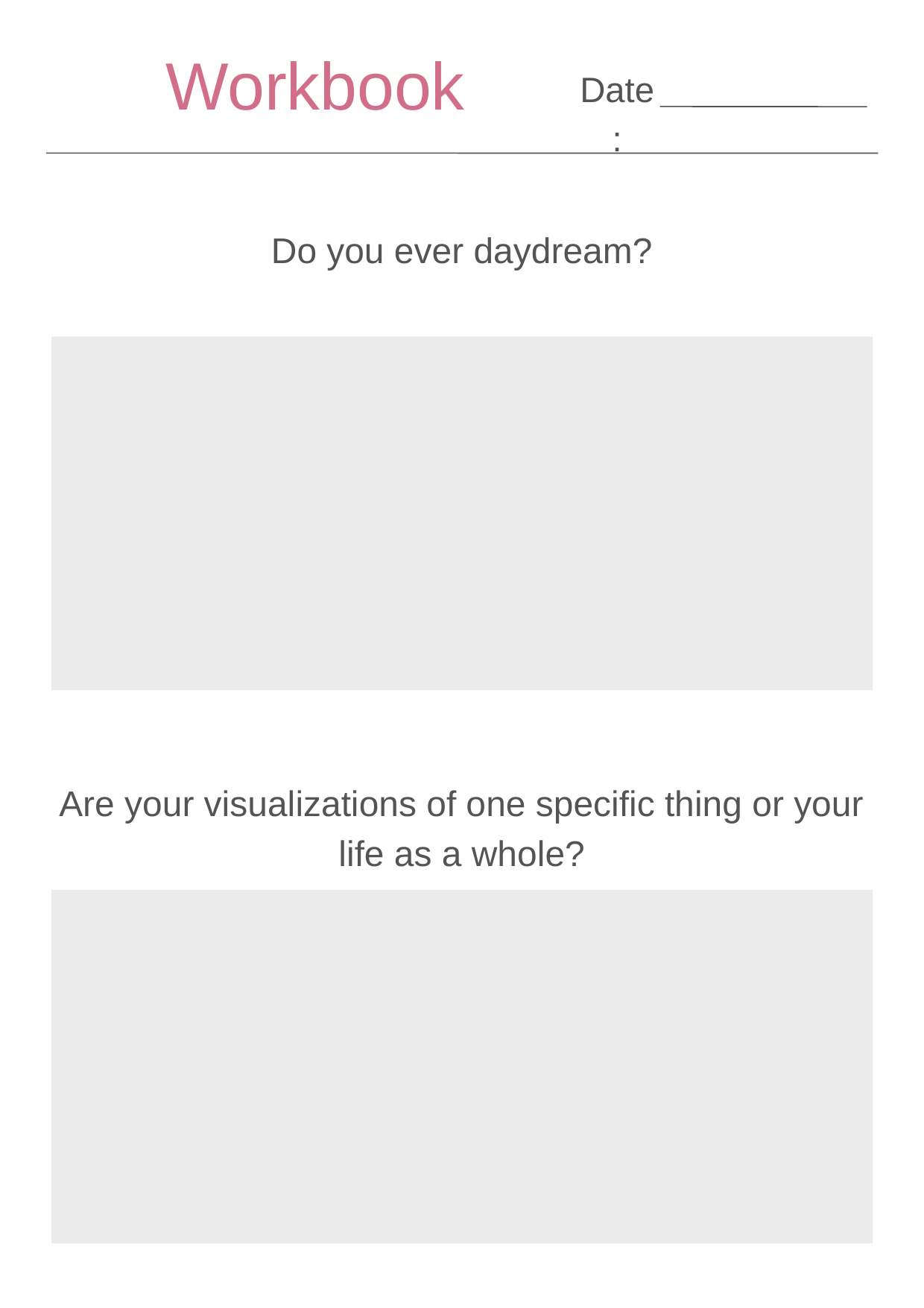

Workbook
Date:

Do you ever daydream?

Are your visualizations of one specific thing or your life as a whole?